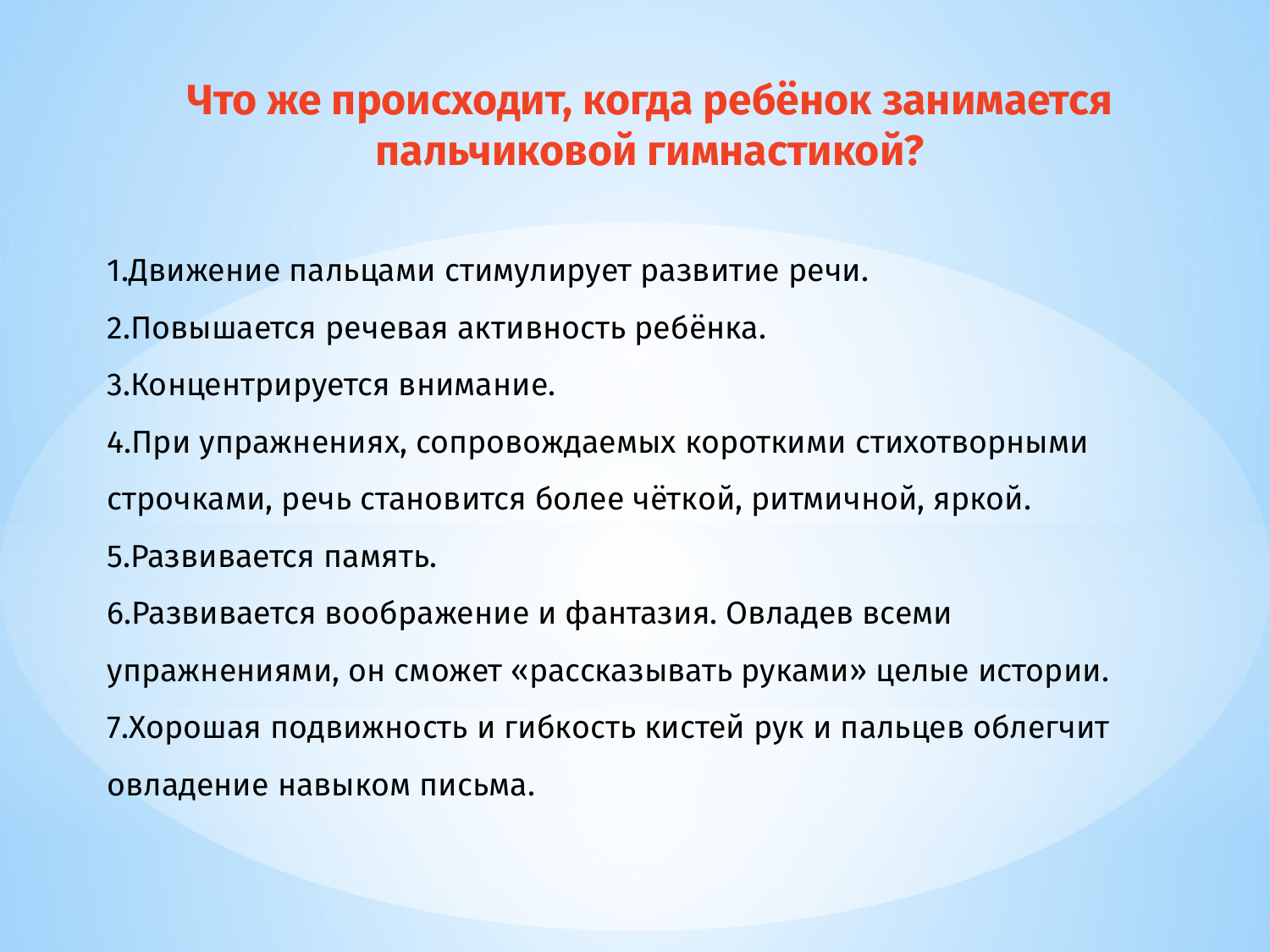

Что же происходит, когда ребёнок занимается пальчиковой гимнастикой?

1.Движение пальцами стимулирует развитие речи.
2.Повышается речевая активность ребёнка.
3.Концентрируется внимание.
4.При упражнениях, сопровождаемых короткими стихотворными строчками, речь становится более чёткой, ритмичной, яркой.
5.Развивается память.
6.Развивается воображение и фантазия. Овладев всеми упражнениями, он сможет «рассказывать руками» целые истории.
7.Хорошая подвижность и гибкость кистей рук и пальцев облегчит овладение навыком письма.